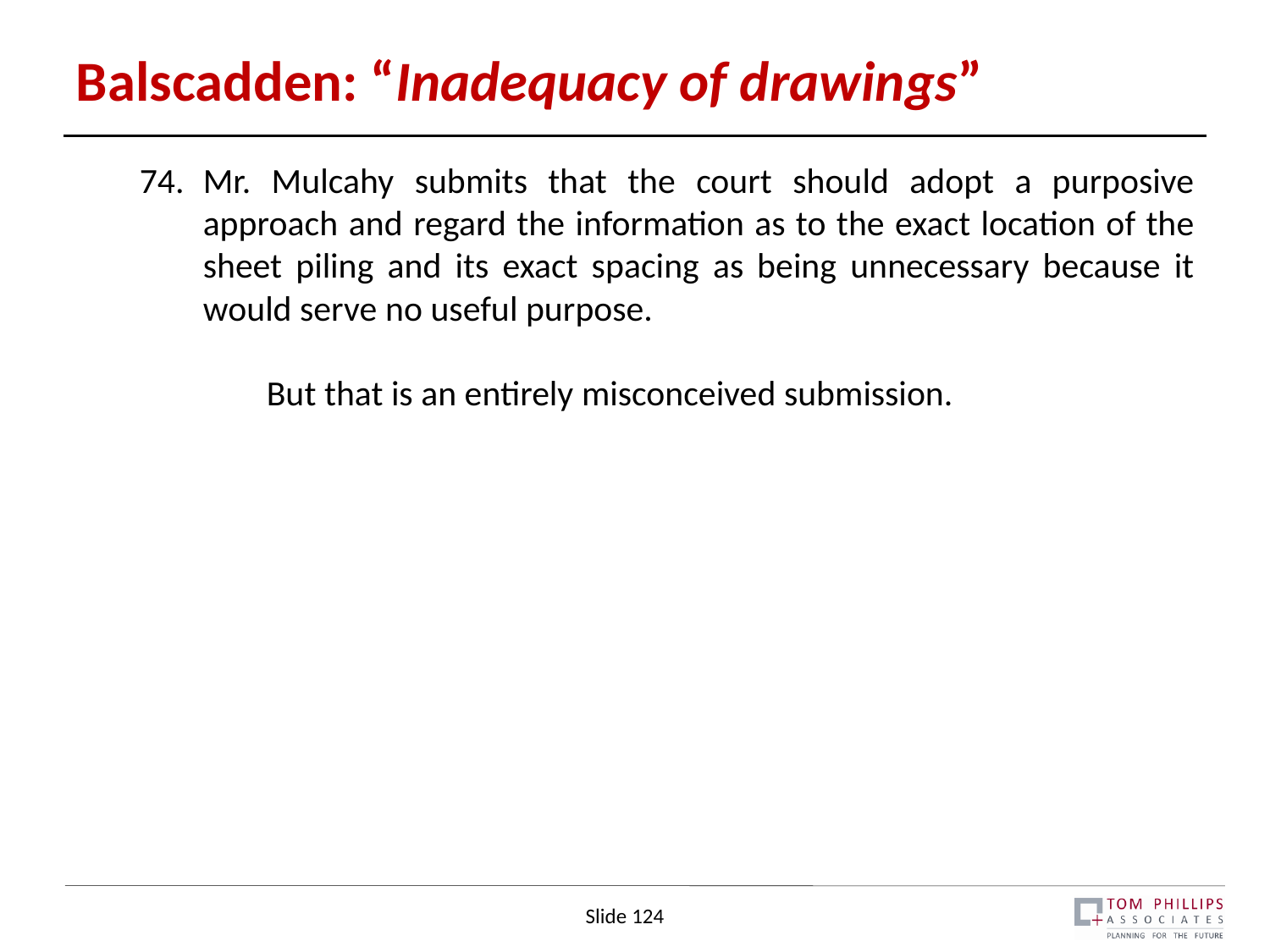

# Balscadden: “Inadequacy of drawings”
Mr. Mulcahy submits that the court should adopt a purposive approach and regard the information as to the exact location of the sheet piling and its exact spacing as being unnecessary because it would serve no useful purpose.

	But that is an entirely misconceived submission.